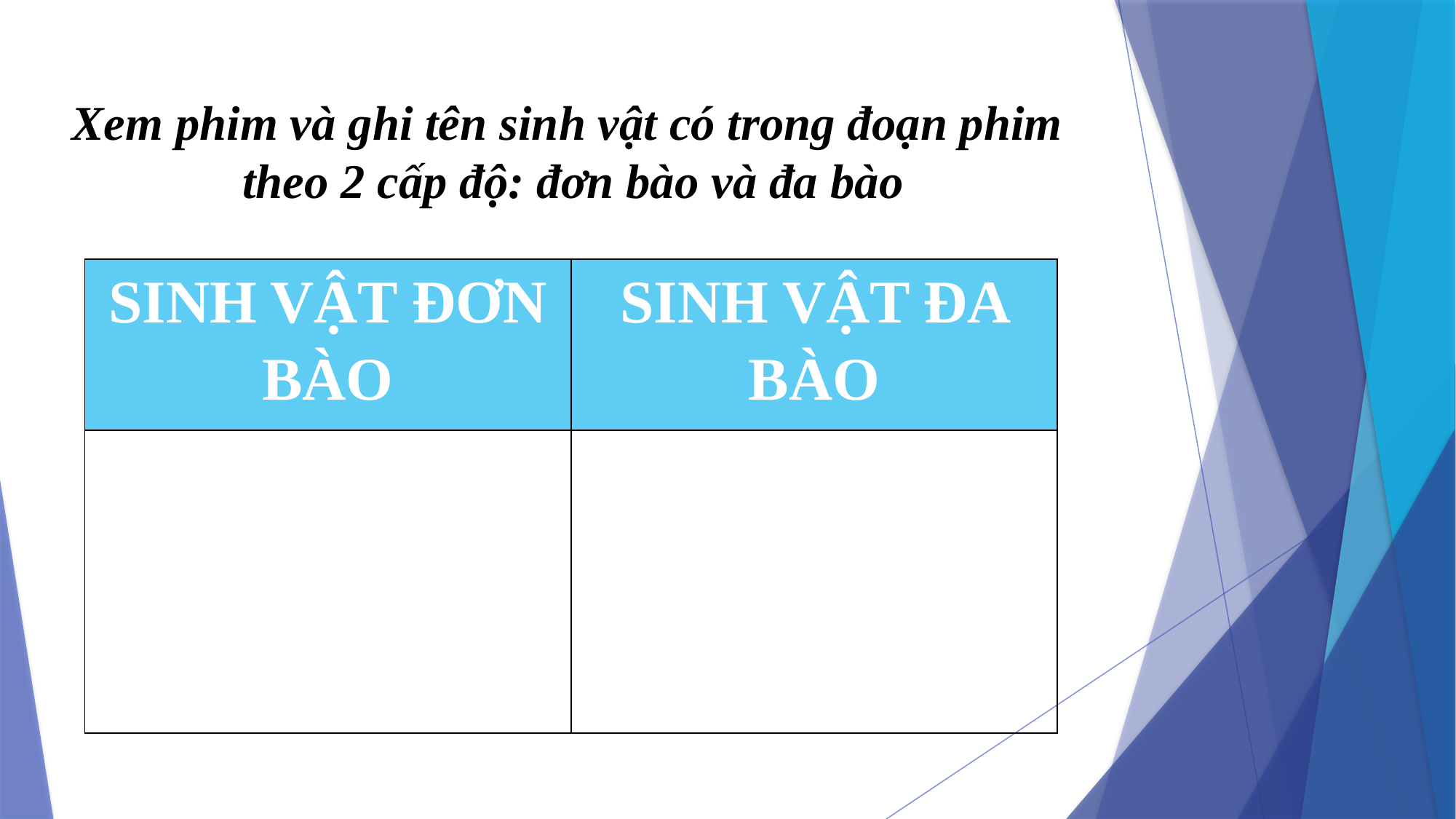

Xem phim và ghi tên sinh vật có trong đoạn phim
theo 2 cấp độ: đơn bào và đa bào
| SINH VẬT ĐƠN BÀO | SINH VẬT ĐA BÀO |
| --- | --- |
|  |  |